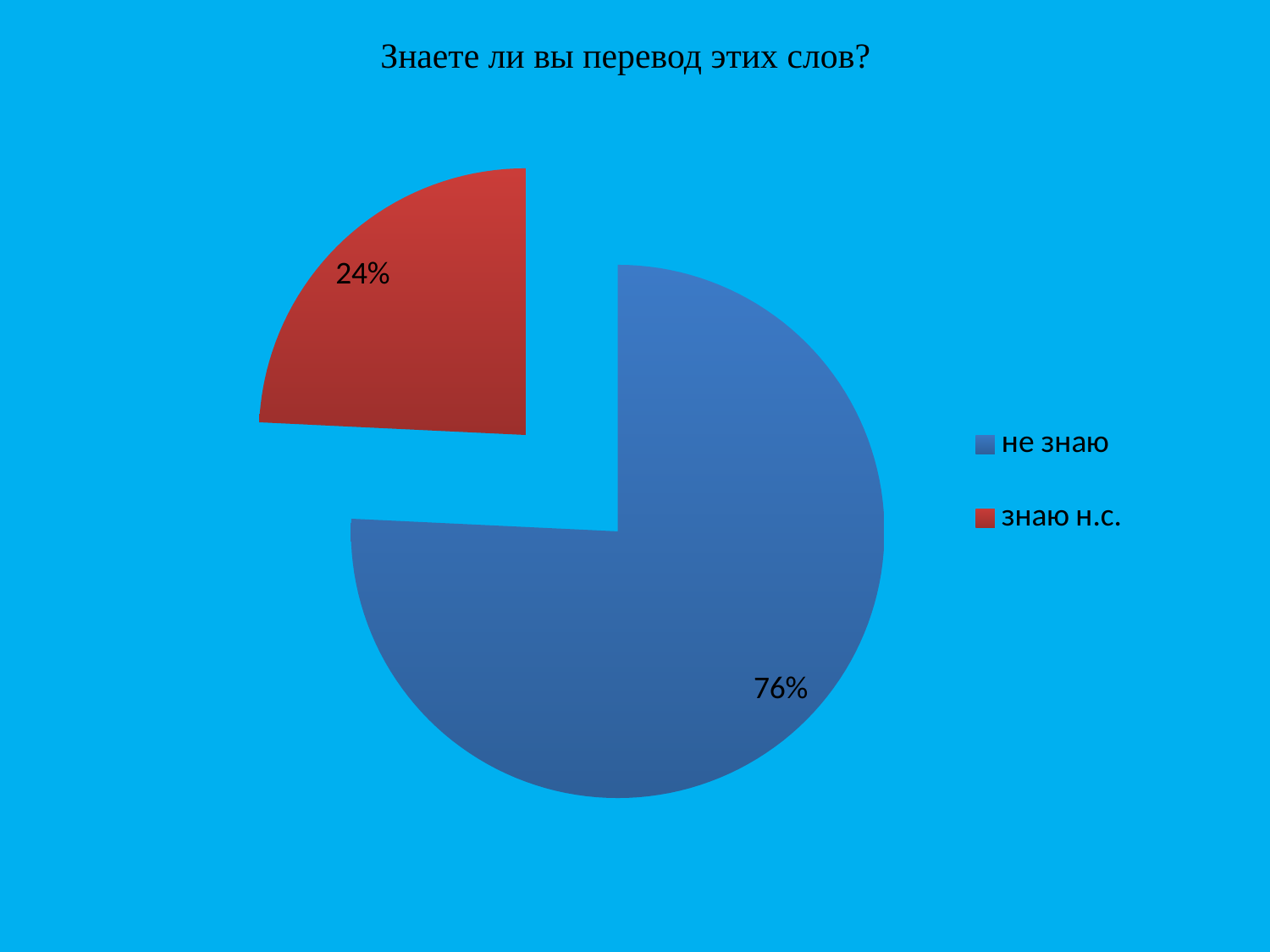

Знаете ли вы перевод этих слов?

### Chart

| Category | Ряд 1 |
|---|---|
| не знаю | 25.0 |
| знаю н.с. | 8.0 |